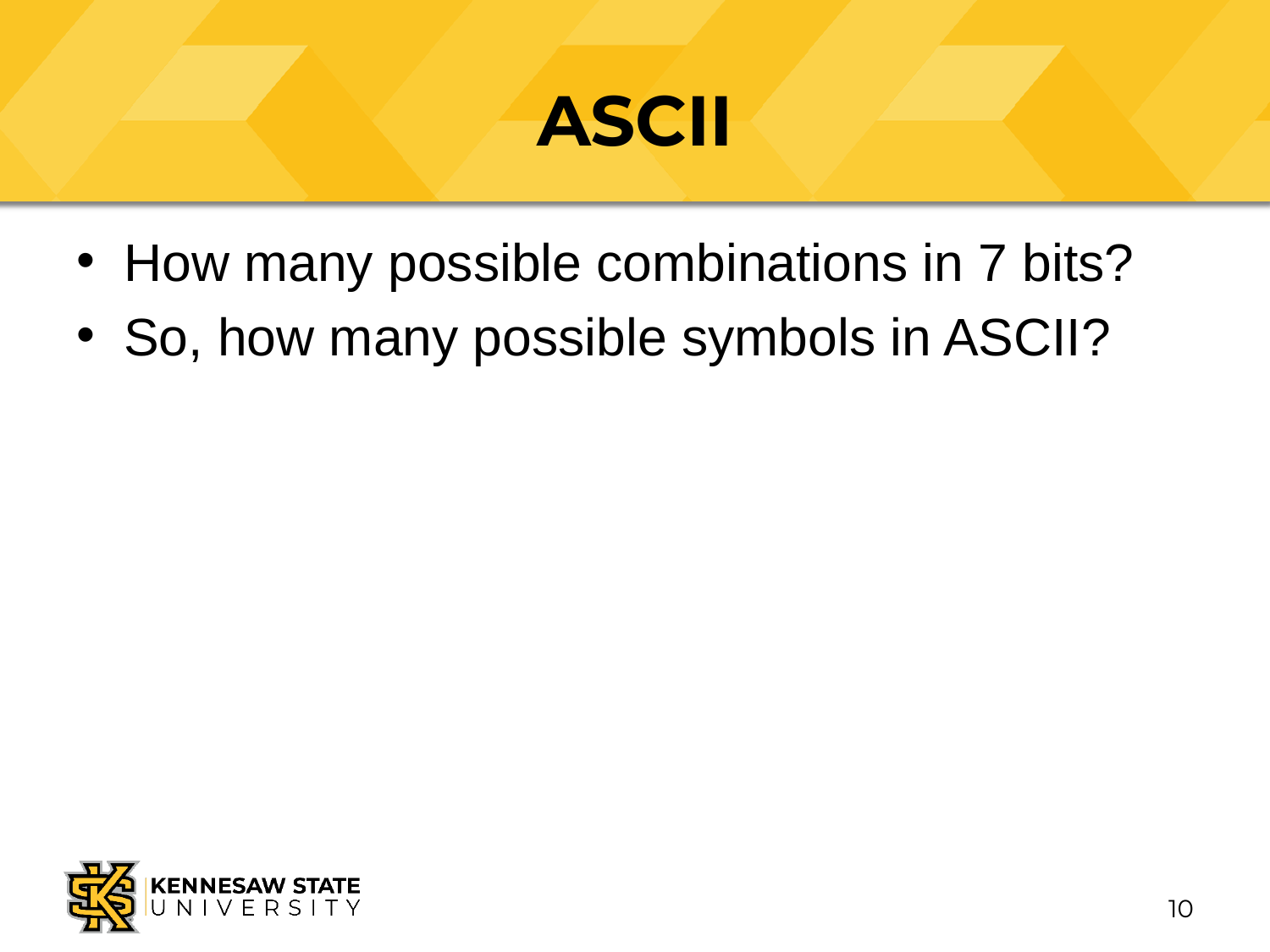

# ASCII
How many possible combinations in 7 bits?
So, how many possible symbols in ASCII?
10